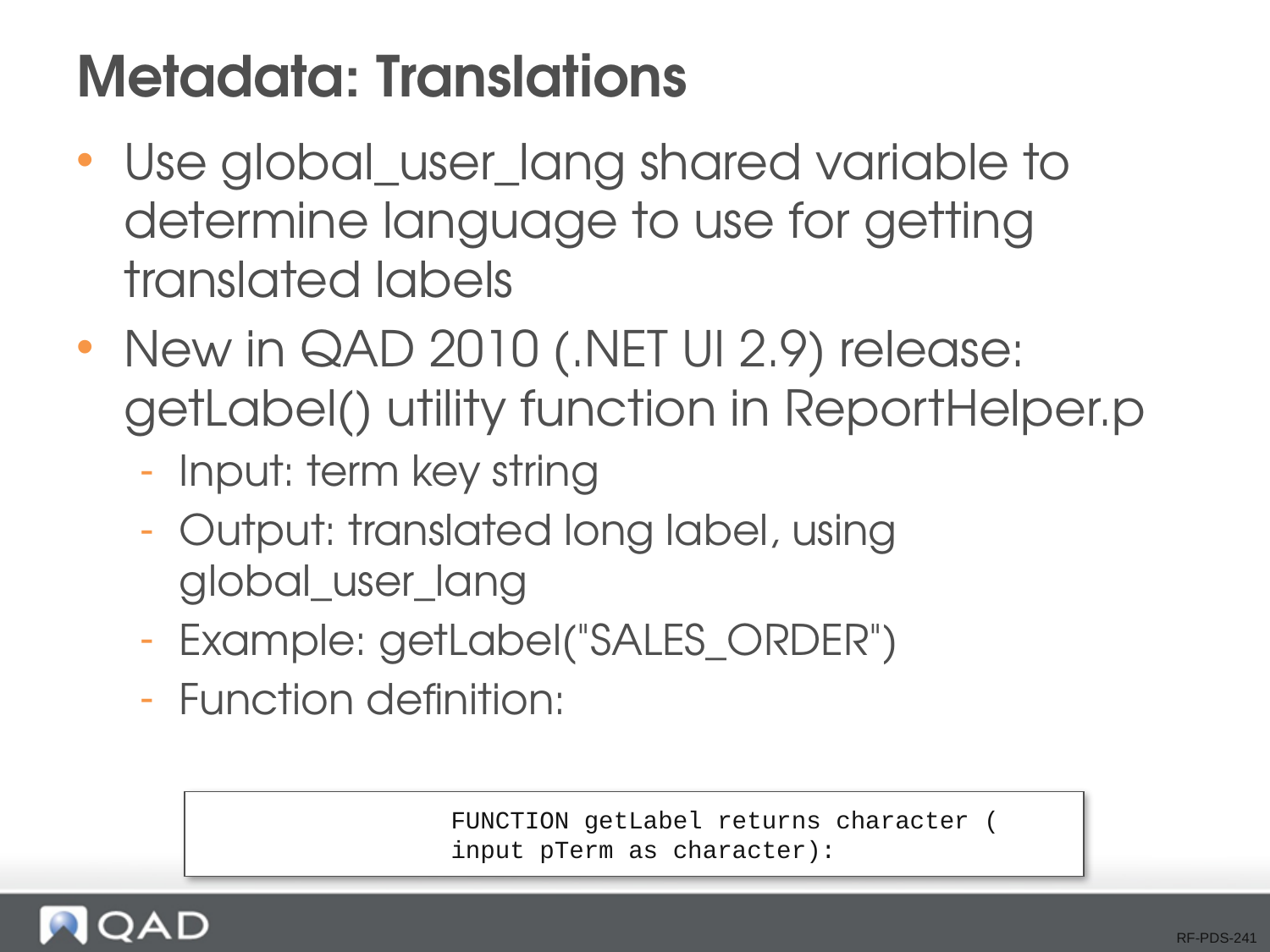

# Metadata: Translations
Use global_user_lang shared variable to determine language to use for getting translated labels
New in QAD 2010 (.NET UI 2.9) release: getLabel() utility function in ReportHelper.p
Input: term key string
Output: translated long label, using global_user_lang
Example: getLabel("SALES_ORDER")
Function definition:

FUNCTION getLabel returns character (
input pTerm as character):
RF-PDS-241